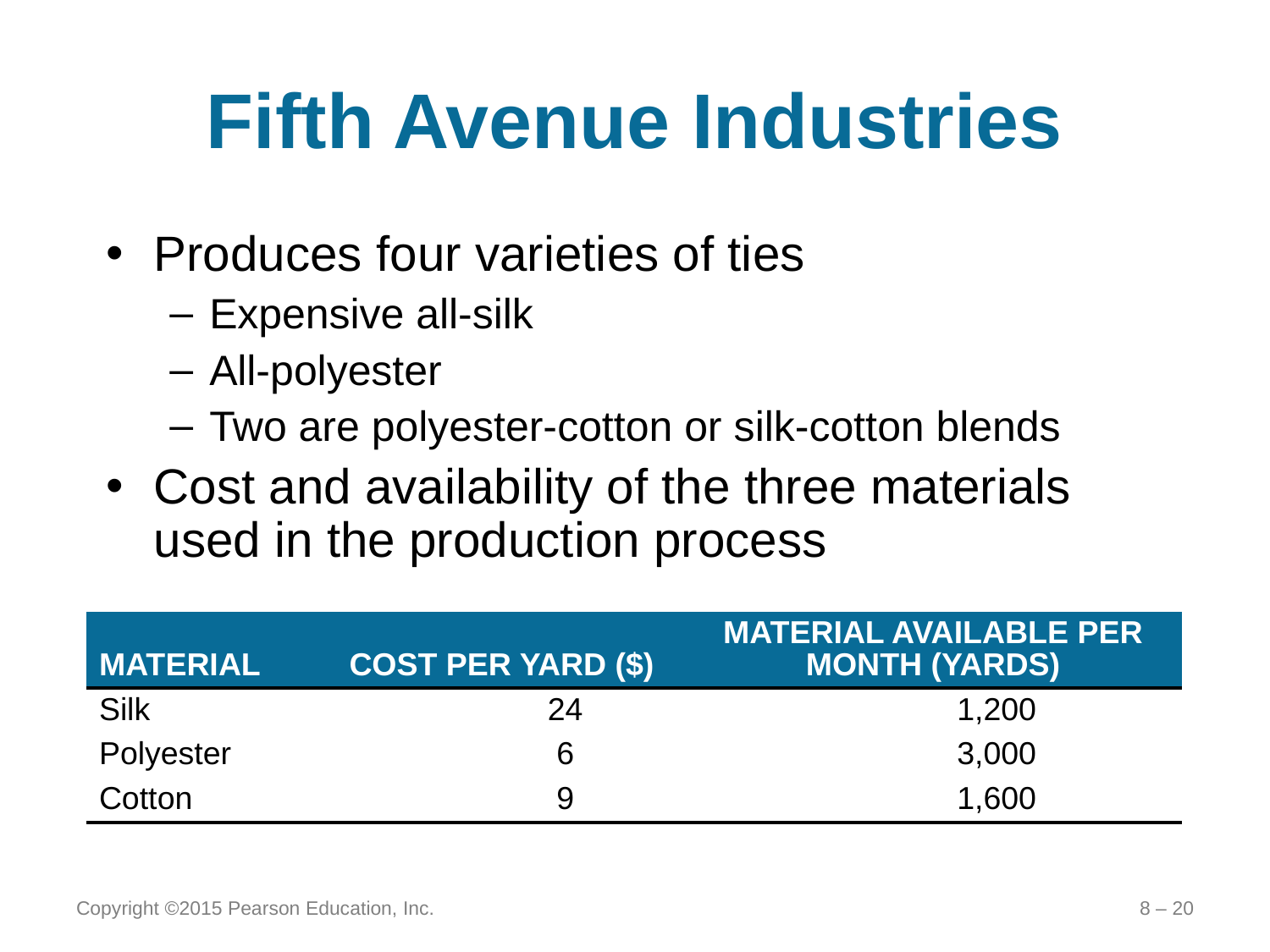

# Fifth Avenue Industries
Produces four varieties of ties
Expensive all-silk
All-polyester
Two are polyester-cotton or silk-cotton blends
Cost and availability of the three materials used in the production process
| MATERIAL | COST PER YARD ($) | MATERIAL AVAILABLE PER MONTH (YARDS) |
| --- | --- | --- |
| Silk | 24 | 1,200 |
| Polyester | 6 | 3,000 |
| Cotton | 9 | 1,600 |
Copyright ©2015 Pearson Education, Inc.
8 – 20